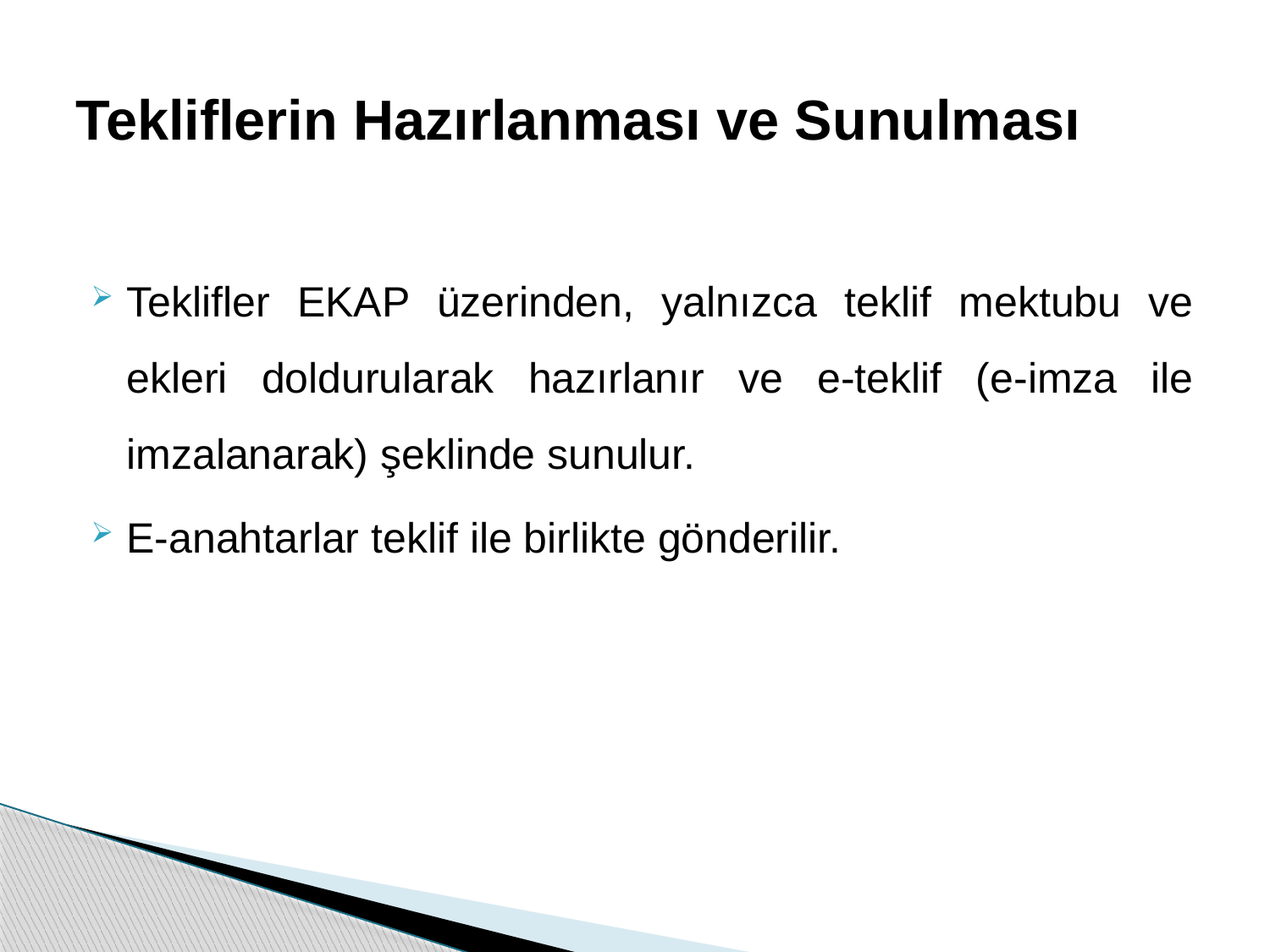

# Tekliflerin Hazırlanması ve Sunulması
Teklifler EKAP üzerinden, yalnızca teklif mektubu ve ekleri doldurularak hazırlanır ve e-teklif (e-imza ile imzalanarak) şeklinde sunulur.
E-anahtarlar teklif ile birlikte gönderilir.